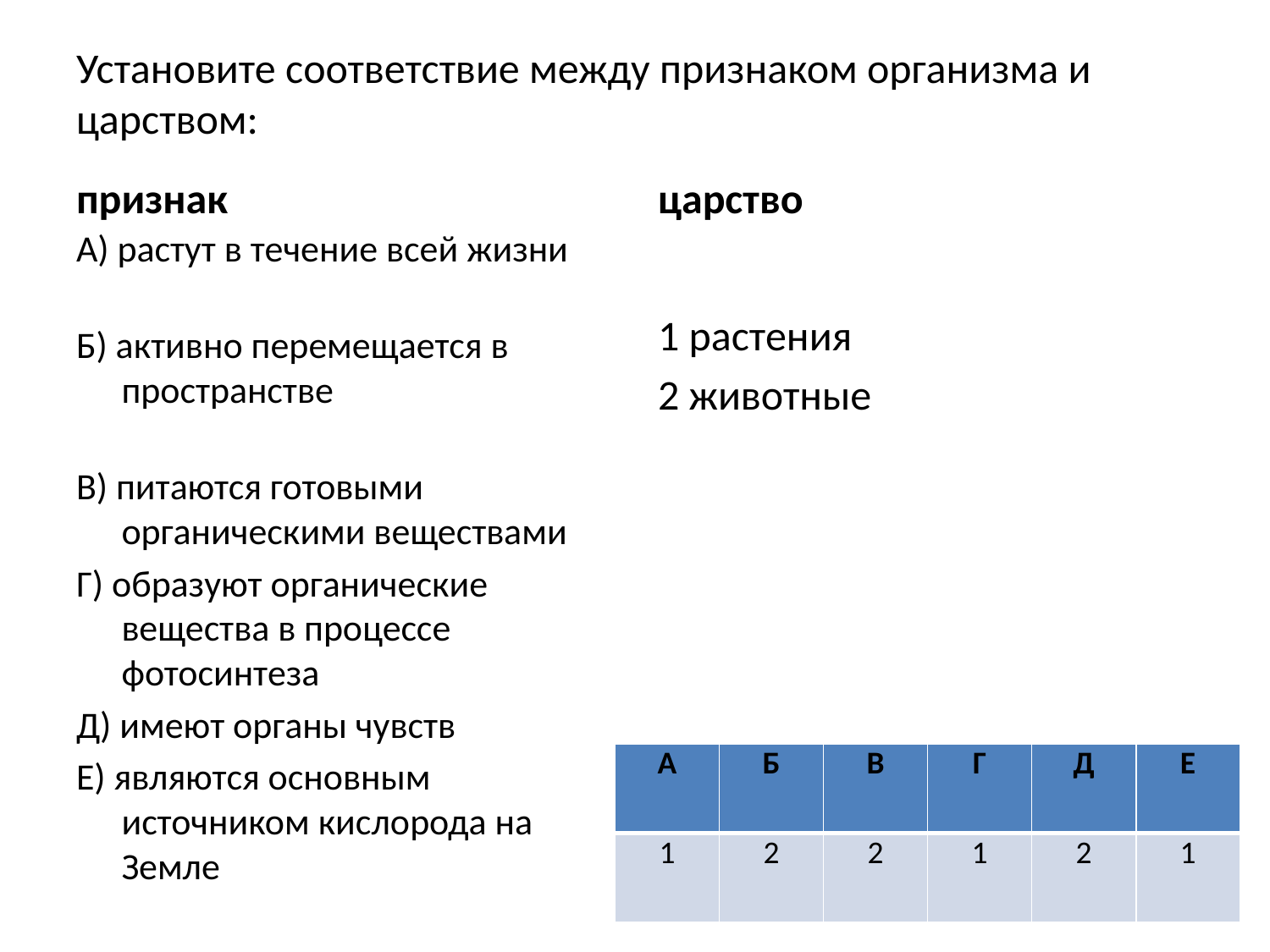

# Установите соответствие между признаком организма и царством:
признак
царство
А) растут в течение всей жизни
Б) активно перемещается в пространстве
В) питаются готовыми органическими веществами
Г) образуют органические вещества в процессе фотосинтеза
Д) имеют органы чувств
Е) являются основным источником кислорода на Земле

1 растения
2 животные
| А | Б | В | Г | Д | Е |
| --- | --- | --- | --- | --- | --- |
| 1 | 2 | 2 | 1 | 2 | 1 |